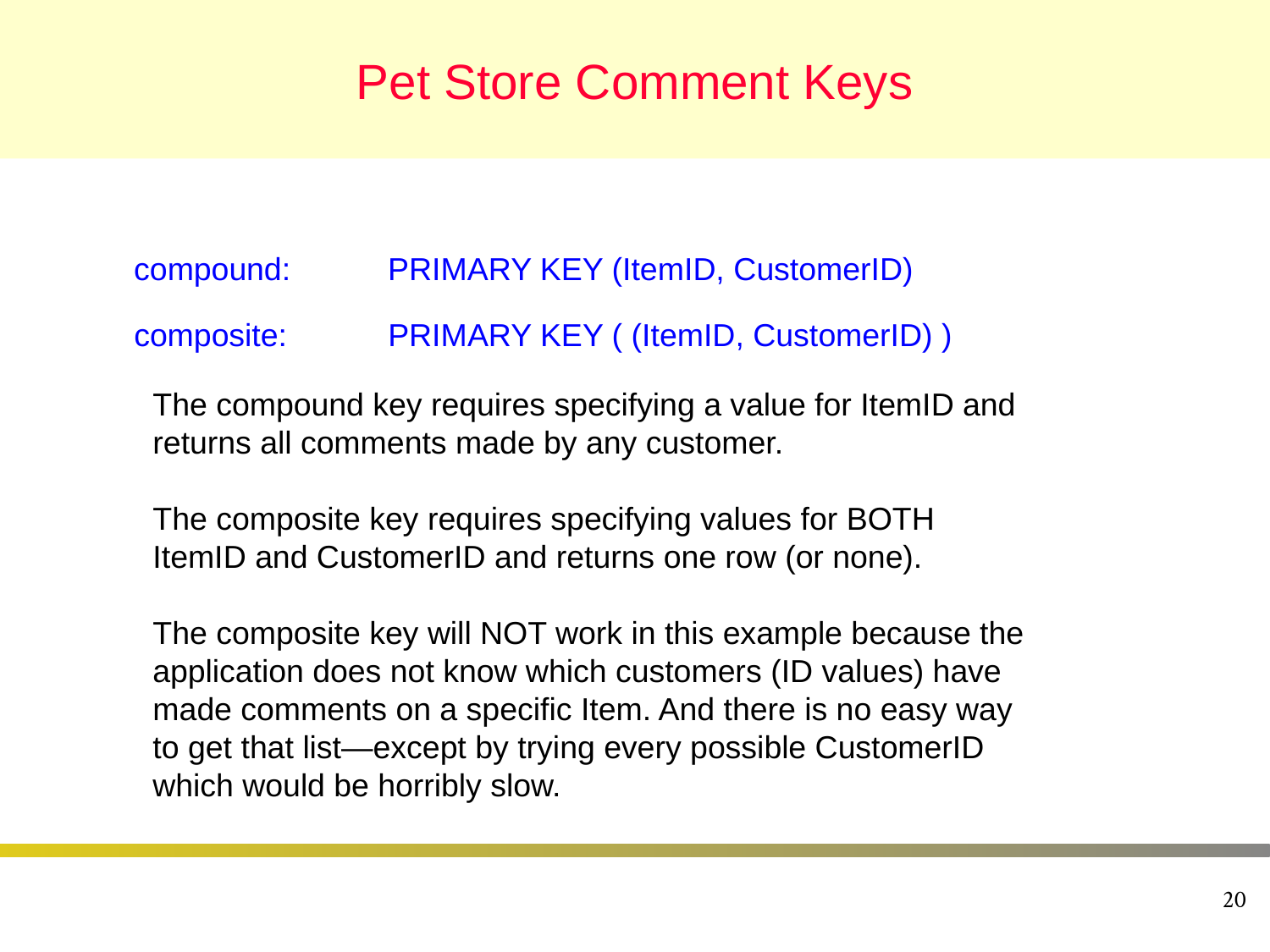

# Pet Store Comment Keys
compound:	PRIMARY KEY (ItemID, CustomerID)
composite:	PRIMARY KEY ( (ItemID, CustomerID) )
The compound key requires specifying a value for ItemID and returns all comments made by any customer.

The composite key requires specifying values for BOTH ItemID and CustomerID and returns one row (or none).

The composite key will NOT work in this example because the application does not know which customers (ID values) have made comments on a specific Item. And there is no easy way to get that list—except by trying every possible CustomerID which would be horribly slow.
20